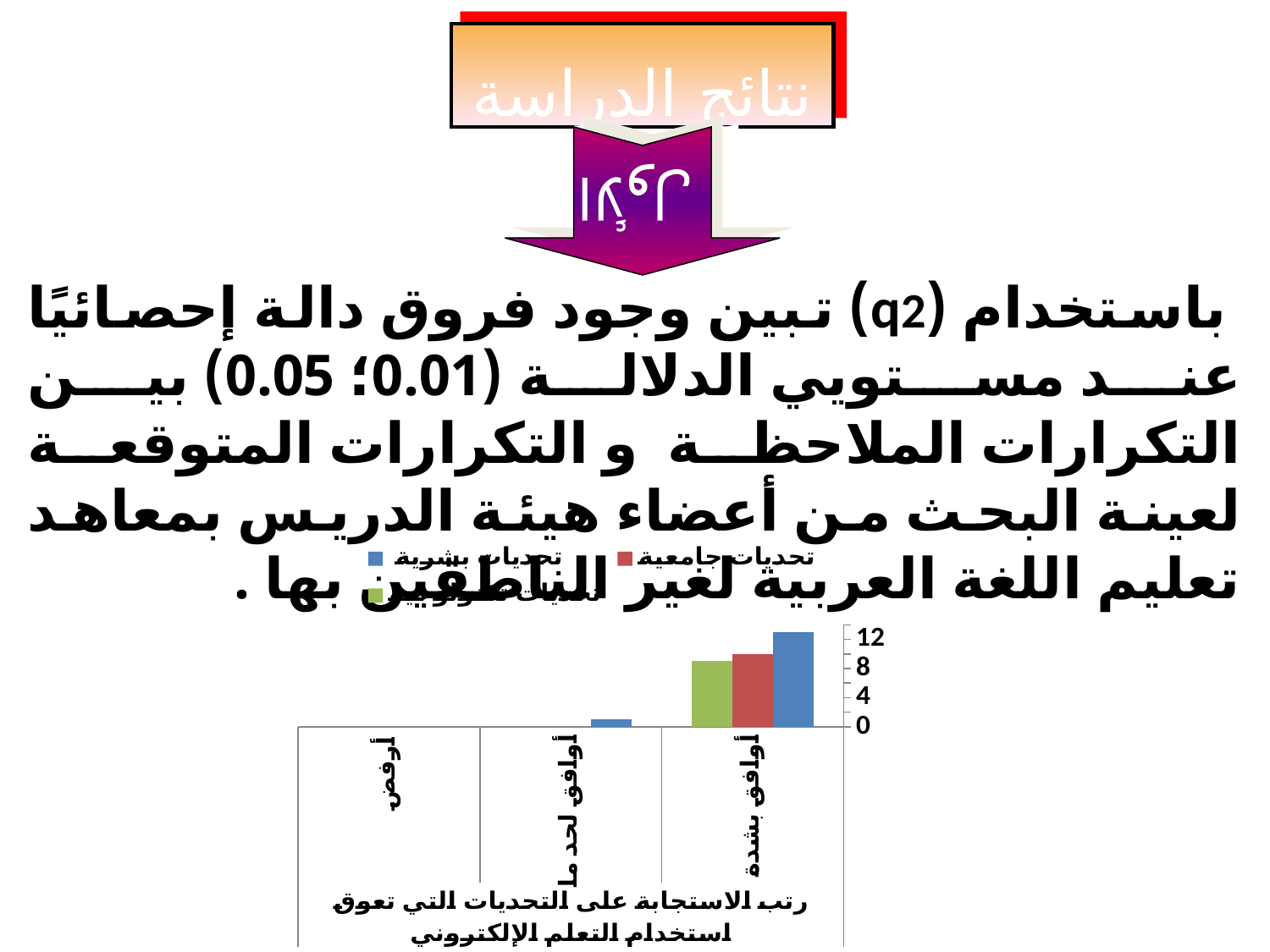

نتائج الدراسة
 الأول
 باستخدام (q2) تبين وجود فروق دالة إحصائيًا عند مستويي الدلالة (0.01؛ 0.05) بين التكرارات الملاحظة  و التكرارات المتوقعة لعينة البحث من أعضاء هيئة الدريس بمعاهد تعليم اللغة العربية لغير الناطقين بها .

### Chart

| Category |  تحديات بشرية | تحديات جامعية | تحديات تكنولوجية |
|---|---|---|---|
| أوافق بشدة | 13.0 | 10.0 | 9.0 |
| أوافق لحد ما | 1.0 | None | None |
| أرفض | None | None | None |